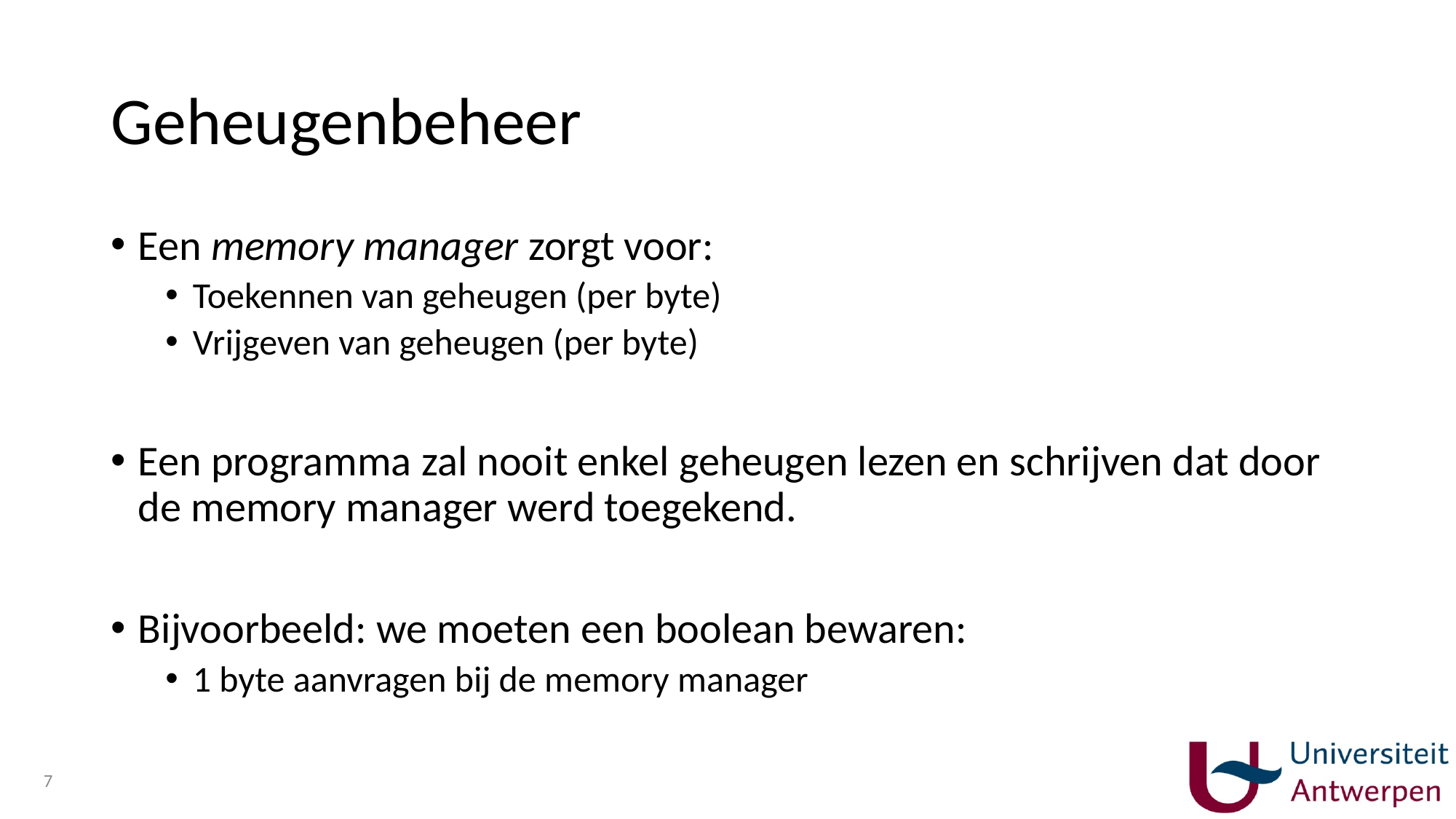

# Geheugenbeheer
Een memory manager zorgt voor:
Toekennen van geheugen (per byte)
Vrijgeven van geheugen (per byte)

Een programma zal nooit enkel geheugen lezen en schrijven dat door de memory manager werd toegekend.

Bijvoorbeeld: we moeten een boolean bewaren:
1 byte aanvragen bij de memory manager
7